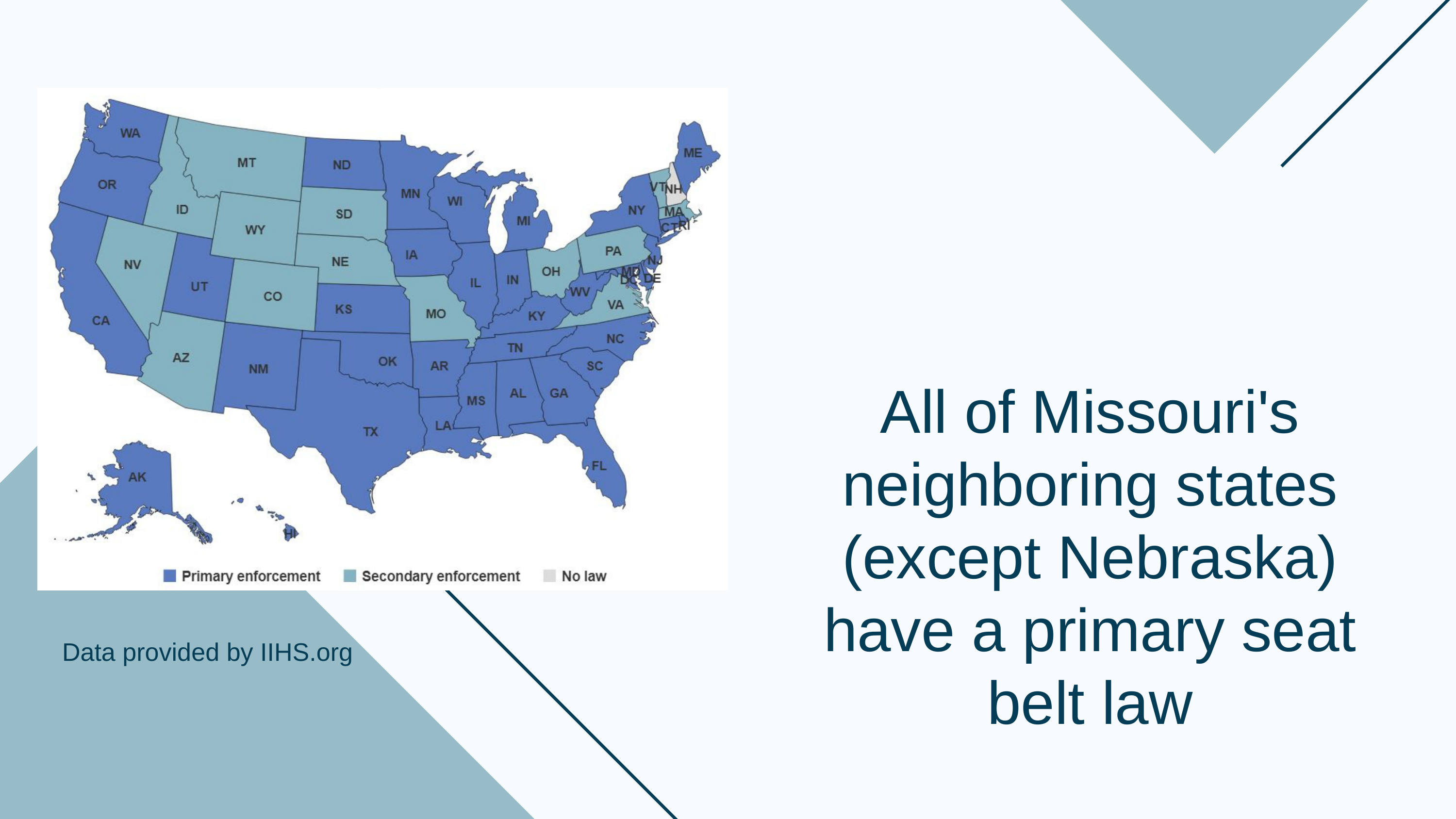

States That Have A Seat Belt Ordinance

All of Missouri's neighboring states (except Nebraska) have a primary seat belt law

Data provided by IIHS.org